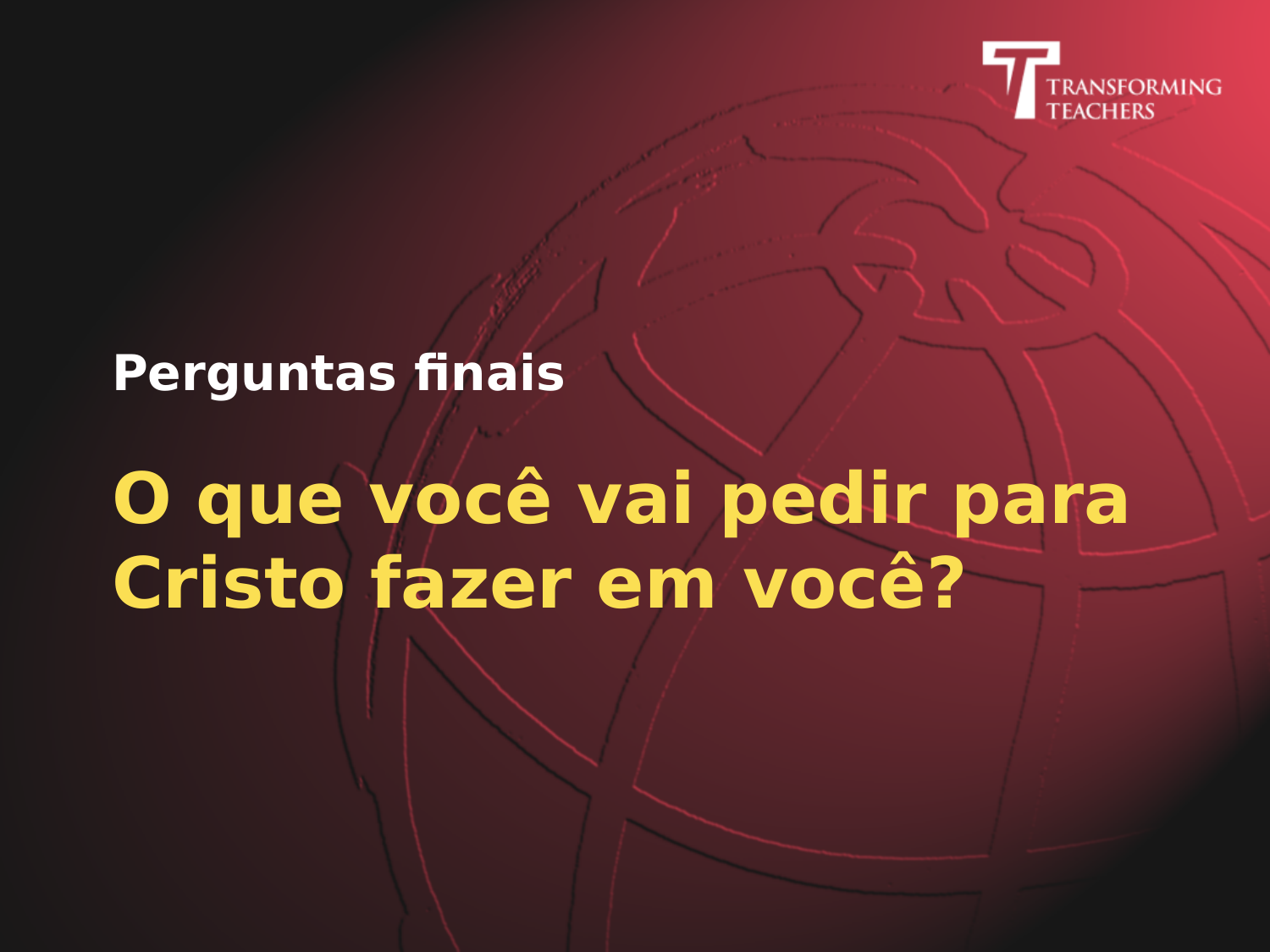

Perguntas finais
# O que você vai pedir para Cristo fazer em você?